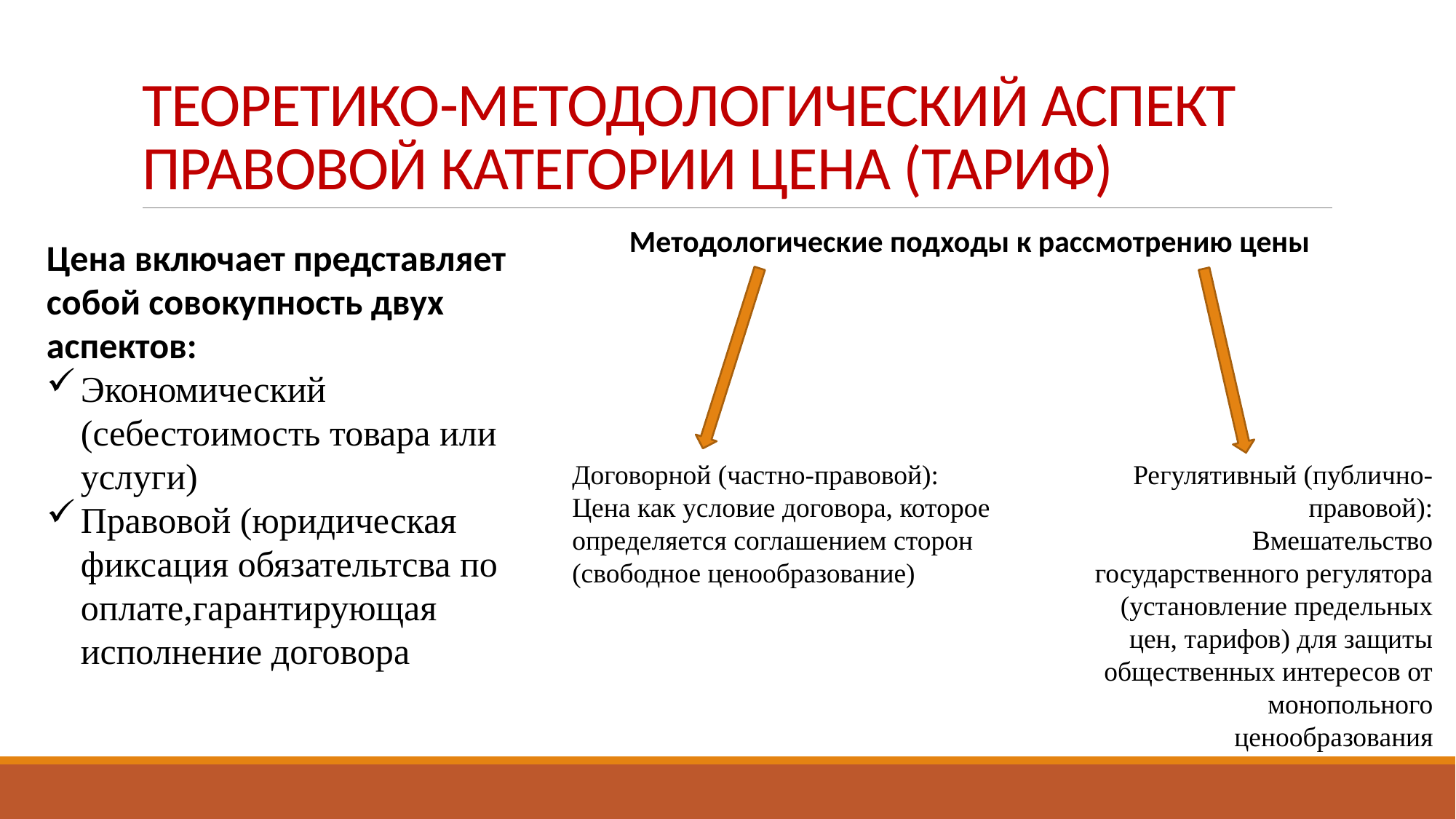

# ТЕОРЕТИКО-МЕТОДОЛОГИЧЕСКИЙ АСПЕКТ ПРАВОВОЙ КАТЕГОРИИ ЦЕНА (ТАРИФ)
Методологические подходы к рассмотрению цены
Цена включает представляет собой совокупность двух аспектов:
Экономический (себестоимость товара или услуги)
Правовой (юридическая фиксация обязательтсва по оплате,гарантирующая исполнение договора

Договорной (частно-правовой):
Цена как условие договора, которое определяется соглашением сторон (свободное ценообразование)
Регулятивный (публично-правовой):
Вмешательство государственного регулятора (установление предельных цен, тарифов) для защиты общественных интересов от монопольного ценообразования